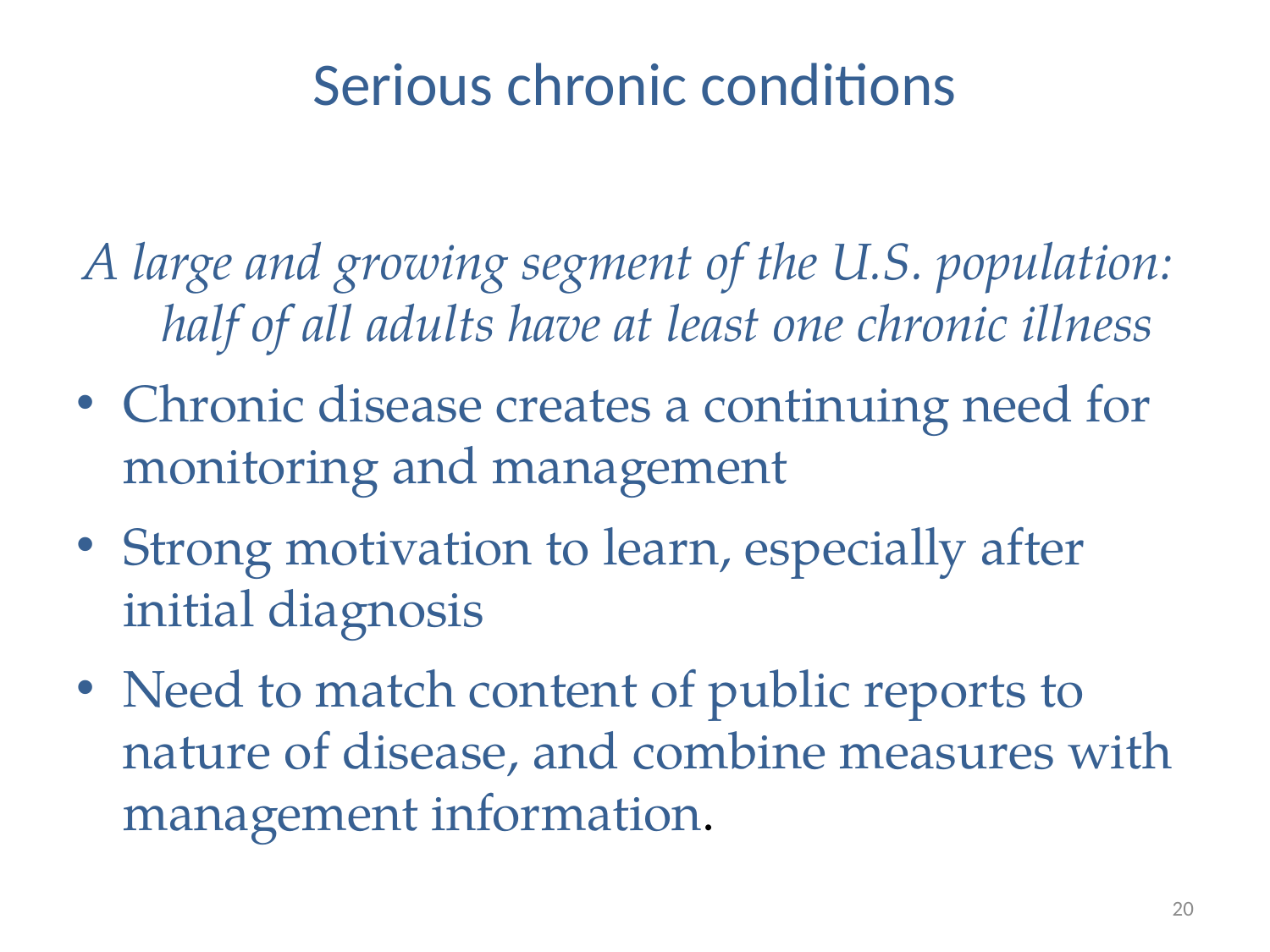

# Serious chronic conditions

A large and growing segment of the U.S. population:  half of all adults have at least one chronic illness
Chronic disease creates a continuing need for monitoring and management
Strong motivation to learn, especially after initial diagnosis
Need to match content of public reports to nature of disease, and combine measures with management information.
20